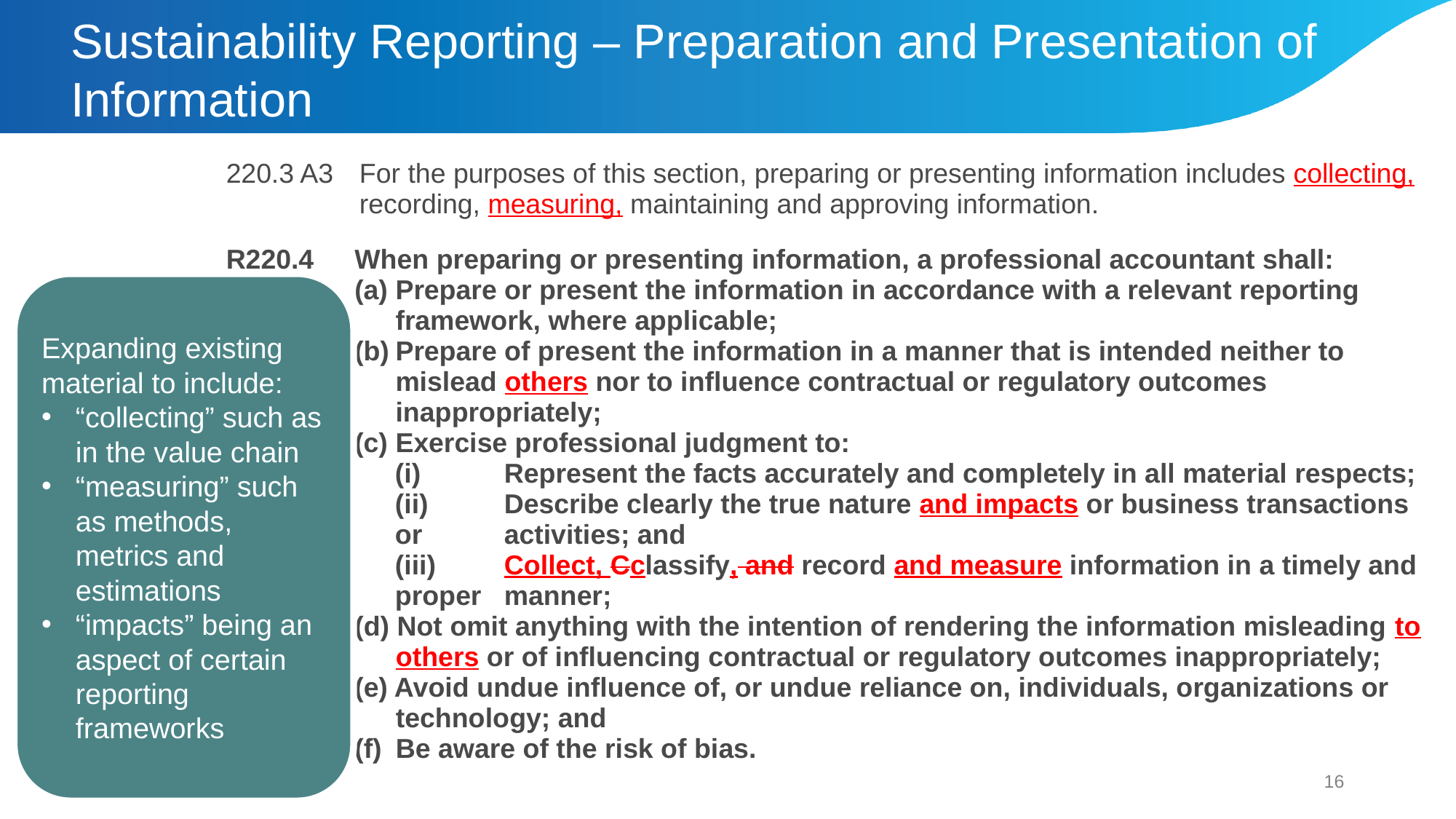

# Sustainability Reporting – Preparation and Presentation of Information
| 220.3 A3 | For the purposes of this section, preparing or presenting information includes collecting, recording, measuring, maintaining and approving information. |
| --- | --- |
| R220.4 | When preparing or presenting information, a professional accountant shall: Prepare or present the information in accordance with a relevant reporting framework, where applicable; Prepare of present the information in a manner that is intended neither to mislead others nor to influence contractual or regulatory outcomes inappropriately; Exercise professional judgment to: (i) Represent the facts accurately and completely in all material respects; (ii) Describe clearly the true nature and impacts or business transactions or activities; and (iii) Collect, Cclassify, and record and measure information in a timely and proper manner; (d) Not omit anything with the intention of rendering the information misleading to others or of influencing contractual or regulatory outcomes inappropriately; (e) Avoid undue influence of, or undue reliance on, individuals, organizations or technology; and (f) Be aware of the risk of bias. |
| --- | --- |
|  |  |
Expanding existing material to include:
“collecting” such as in the value chain
“measuring” such as methods, metrics and estimations
“impacts” being an aspect of certain reporting frameworks
16